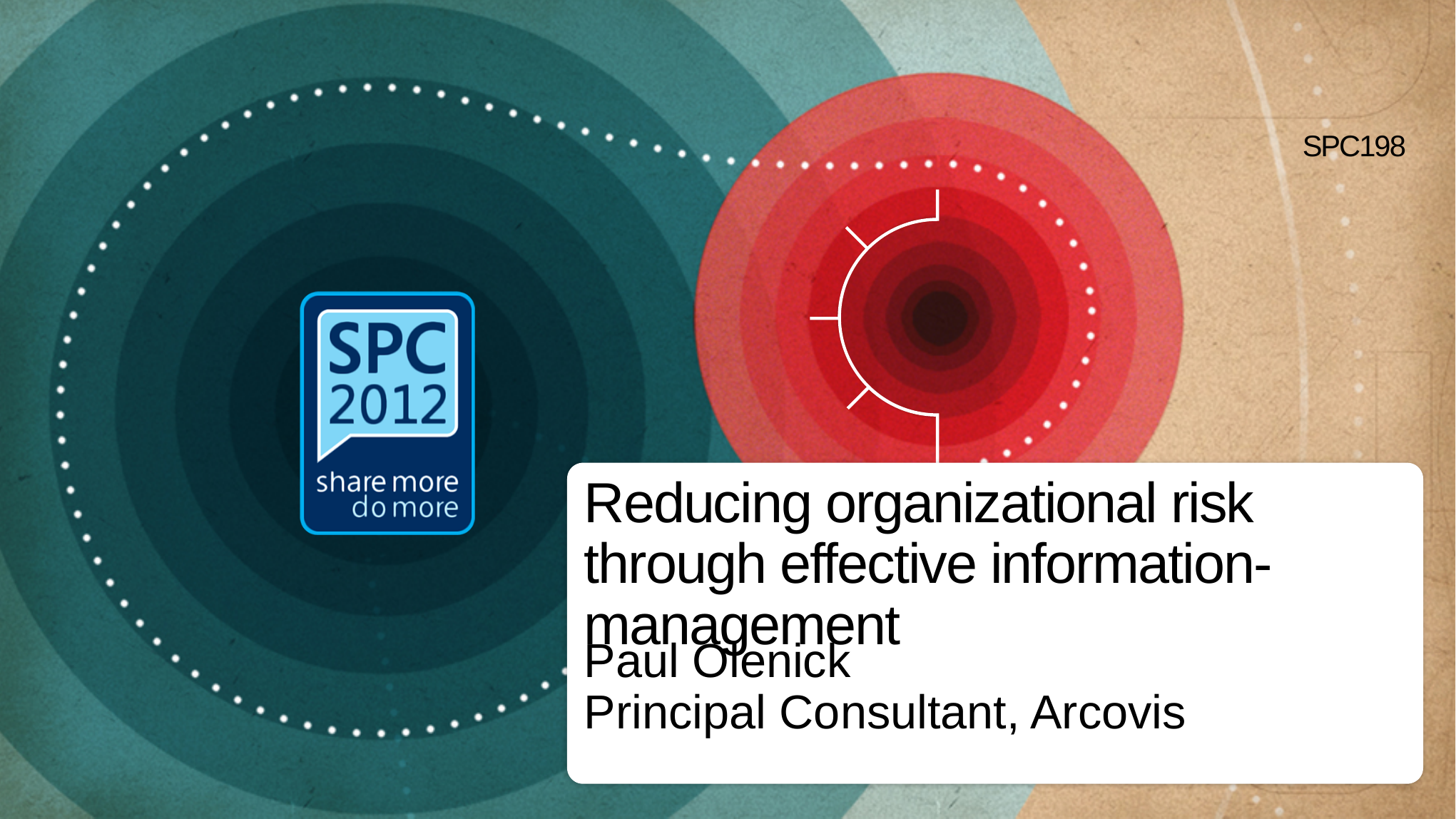

SPC198
# Reducing organizational risk through effective information-management
Paul Olenick
Principal Consultant, Arcovis